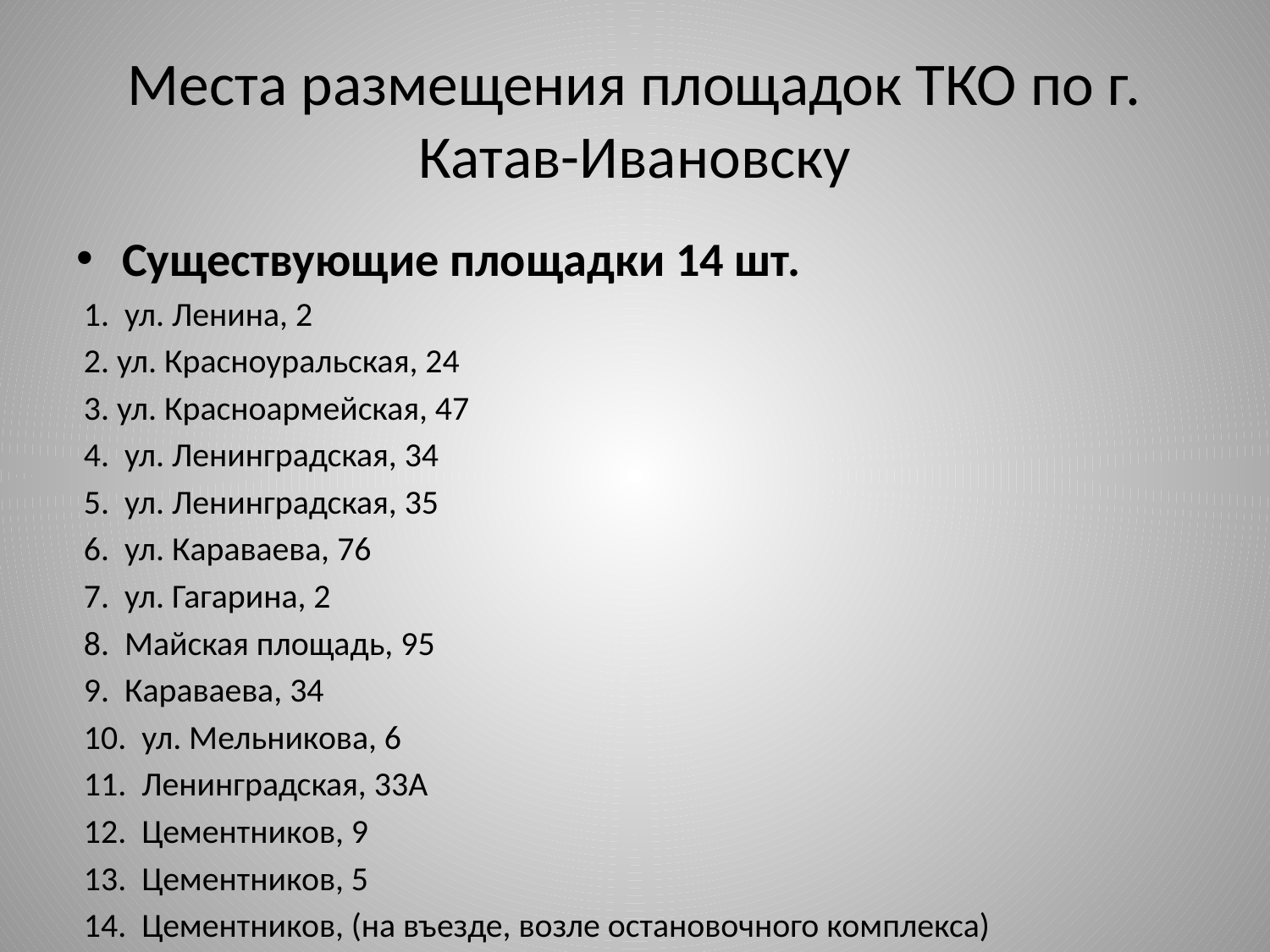

# Места размещения площадок ТКО по г. Катав-Ивановску
Существующие площадки 14 шт.
 1.  ул. Ленина, 2
 2. ул. Красноуральская, 24
 3. ул. Красноармейская, 47
 4.  ул. Ленинградская, 34
 5.  ул. Ленинградская, 35
 6.  ул. Караваева, 76
 7.  ул. Гагарина, 2
 8.  Майская площадь, 95
 9.  Караваева, 34
 10.  ул. Мельникова, 6
 11.  Ленинградская, 33А
 12.  Цементников, 9
 13.  Цементников, 5
 14.  Цементников, (на въезде, возле остановочного комплекса)